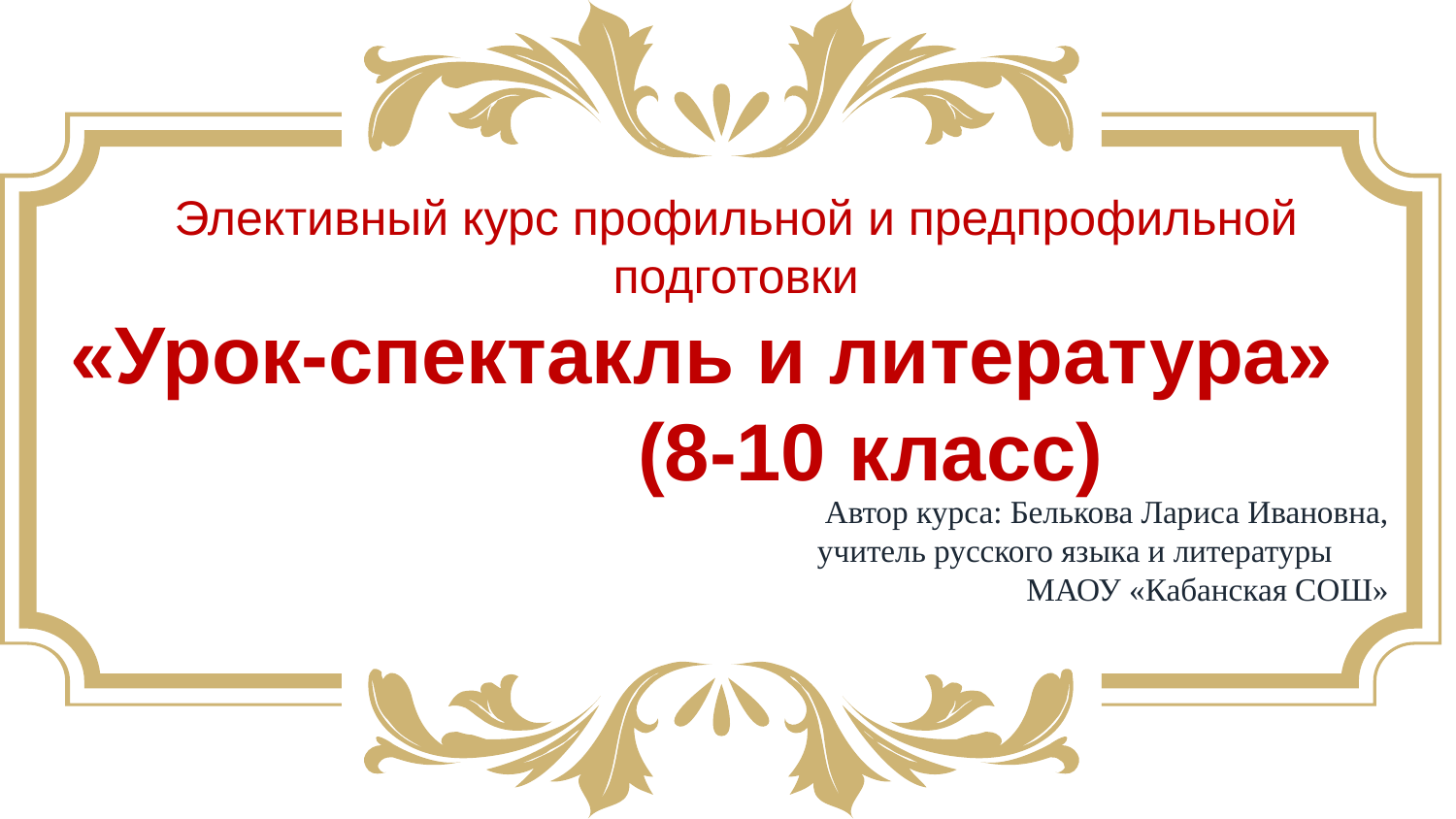

Элективный курс профильной и предпрофильной подготовки
«Урок-спектакль и литература»                (8-10 класс)
Автор курса: Белькова Лариса Ивановна, учитель русского языка и литературы         МАОУ «Кабанская СОШ»